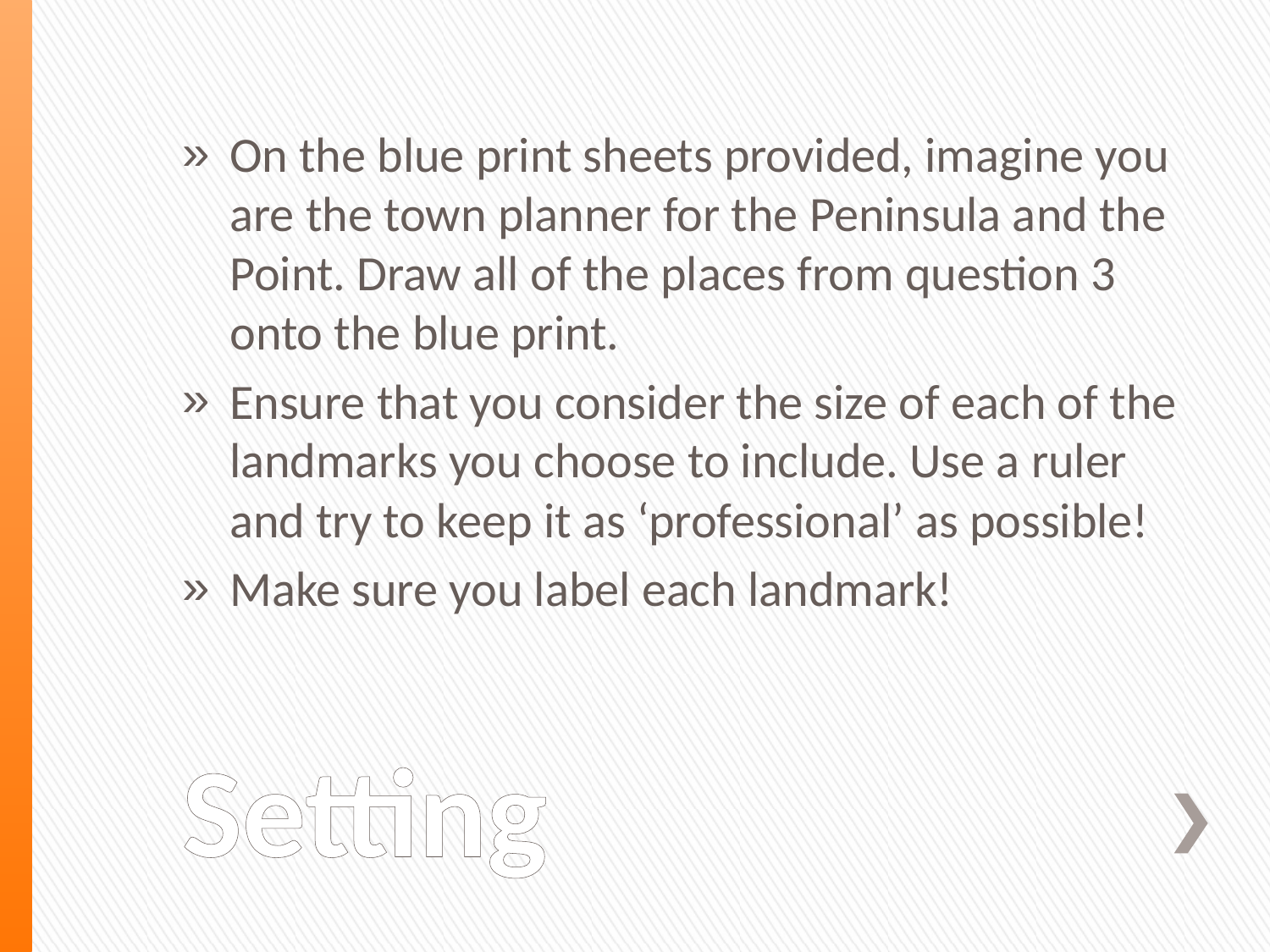

On the blue print sheets provided, imagine you are the town planner for the Peninsula and the Point. Draw all of the places from question 3 onto the blue print.
Ensure that you consider the size of each of the landmarks you choose to include. Use a ruler and try to keep it as ‘professional’ as possible!
Make sure you label each landmark!
# Setting